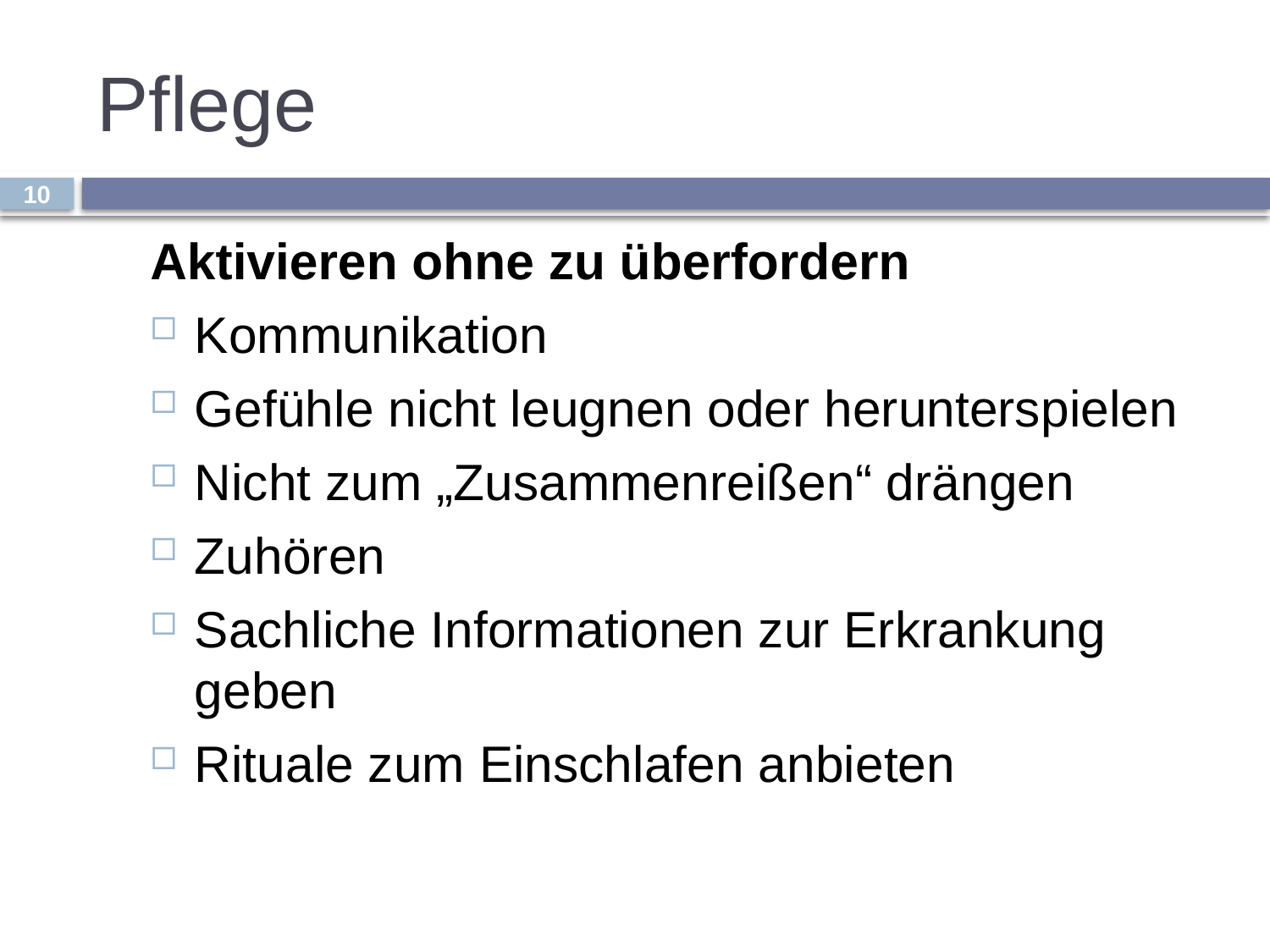

# Pflege
10
Aktivieren ohne zu überfordern
Kommunikation
Gefühle nicht leugnen oder herunterspielen
Nicht zum „Zusammenreißen“ drängen
Zuhören
Sachliche Informationen zur Erkrankung geben
Rituale zum Einschlafen anbieten